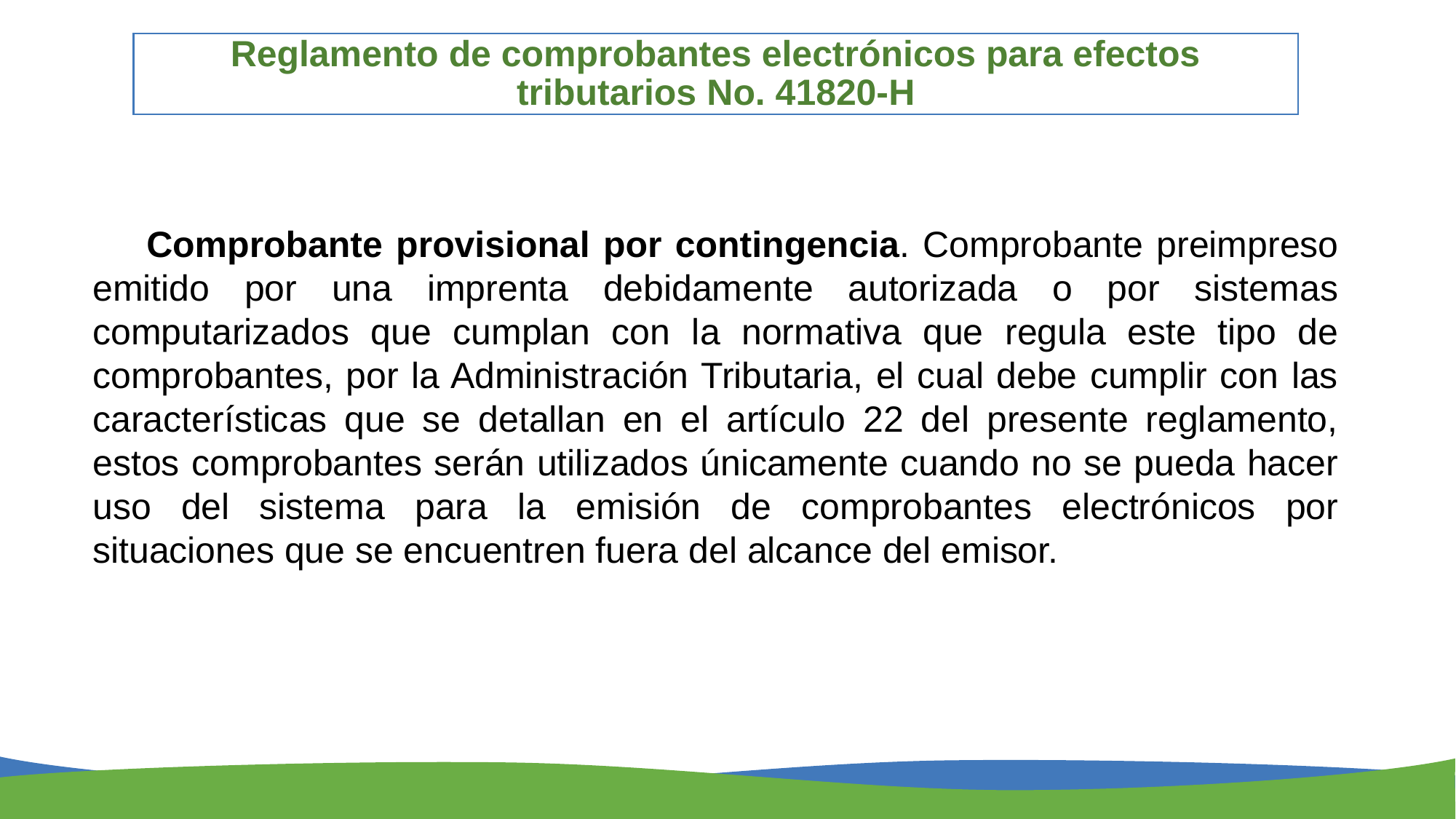

# Reglamento de comprobantes electrónicos para efectos tributarios No. 41820-H
Comprobante provisional por contingencia. Comprobante preimpreso emitido por una imprenta debidamente autorizada o por sistemas computarizados que cumplan con la normativa que regula este tipo de comprobantes, por la Administración Tributaria, el cual debe cumplir con las características que se detallan en el artículo 22 del presente reglamento, estos comprobantes serán utilizados únicamente cuando no se pueda hacer uso del sistema para la emisión de comprobantes electrónicos por situaciones que se encuentren fuera del alcance del emisor.